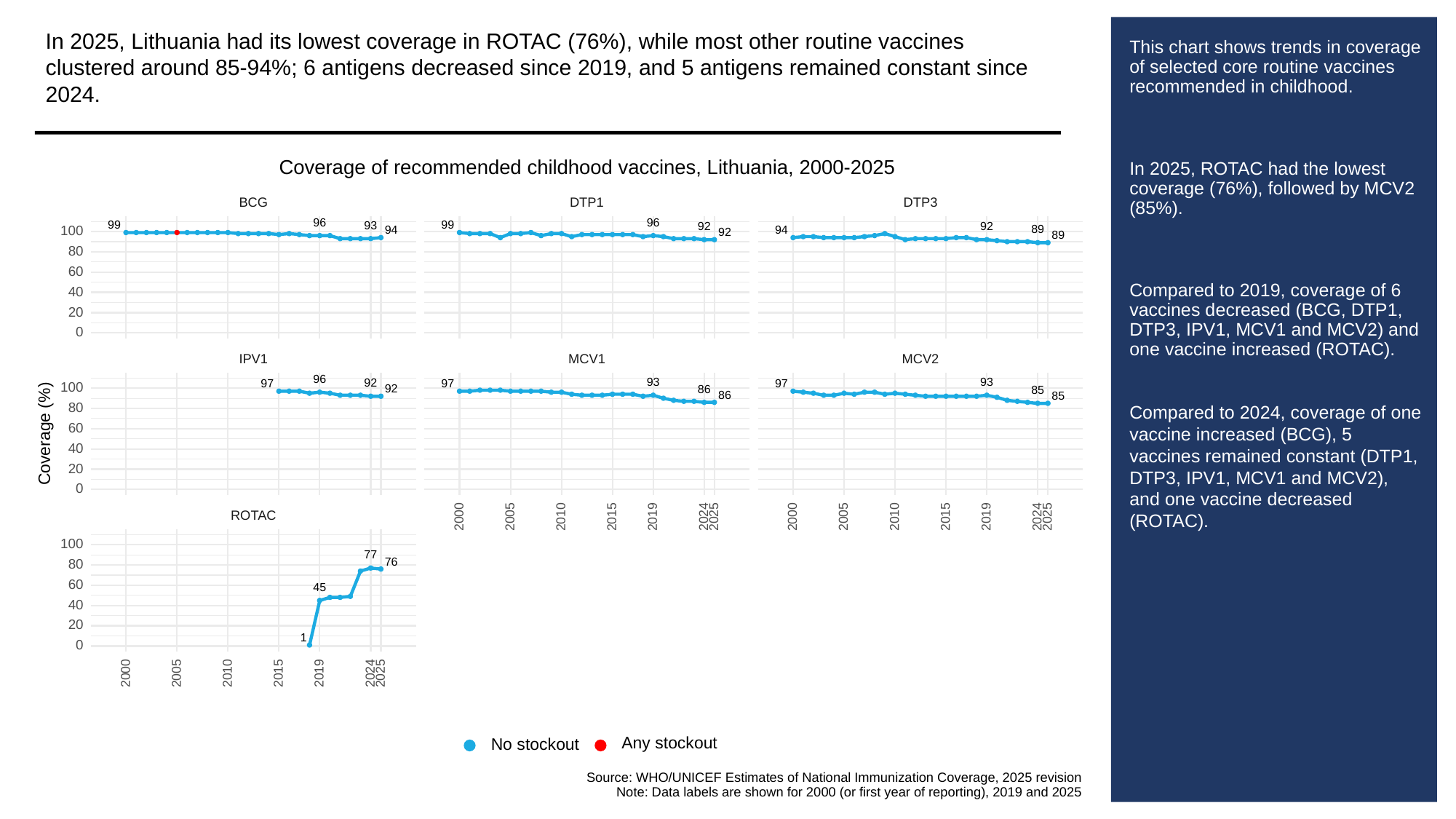

In 2025, Lithuania had its lowest coverage in ROTAC (76%), while most other routine vaccines clustered around 85-94%; 6 antigens decreased since 2019, and 5 antigens remained constant since 2024.
# This chart shows trends in coverage of selected core routine vaccines recommended in childhood.

In 2025, ROTAC had the lowest coverage (76%), followed by MCV2 (85%).

Compared to 2019, coverage of 6 vaccines decreased (BCG, DTP1, DTP3, IPV1, MCV1 and MCV2) and one vaccine increased (ROTAC).

Compared to 2024, coverage of one vaccine increased (BCG), 5 vaccines remained constant (DTP1, DTP3, IPV1, MCV1 and MCV2), and one vaccine decreased (ROTAC).

Coverage of recommended childhood vaccines, Lithuania, 2000-2025
BCG
DTP3
DTP1

96
96

99
99
93
92
92
89
100
94
94
92

89

80

60

40

20

0

MCV1
MCV2
IPV1

96

93
93
92
97
97
97
100
92
86
85

86

85

80

60
Coverage (%)

40

20

0

ROTAC
2000
2005
2010
2015
2019
2024
2025
2000
2005
2010
2015
2019
2024
2025

100

77

76
80

60
45

40

20

1

0

2000
2005
2010
2015
2019
2024
2025
Any stockout
No stockout

Source: WHO/UNICEF Estimates of National Immunization Coverage, 2025 revision
Note: Data labels are shown for 2000 (or first year of reporting), 2019 and 2025